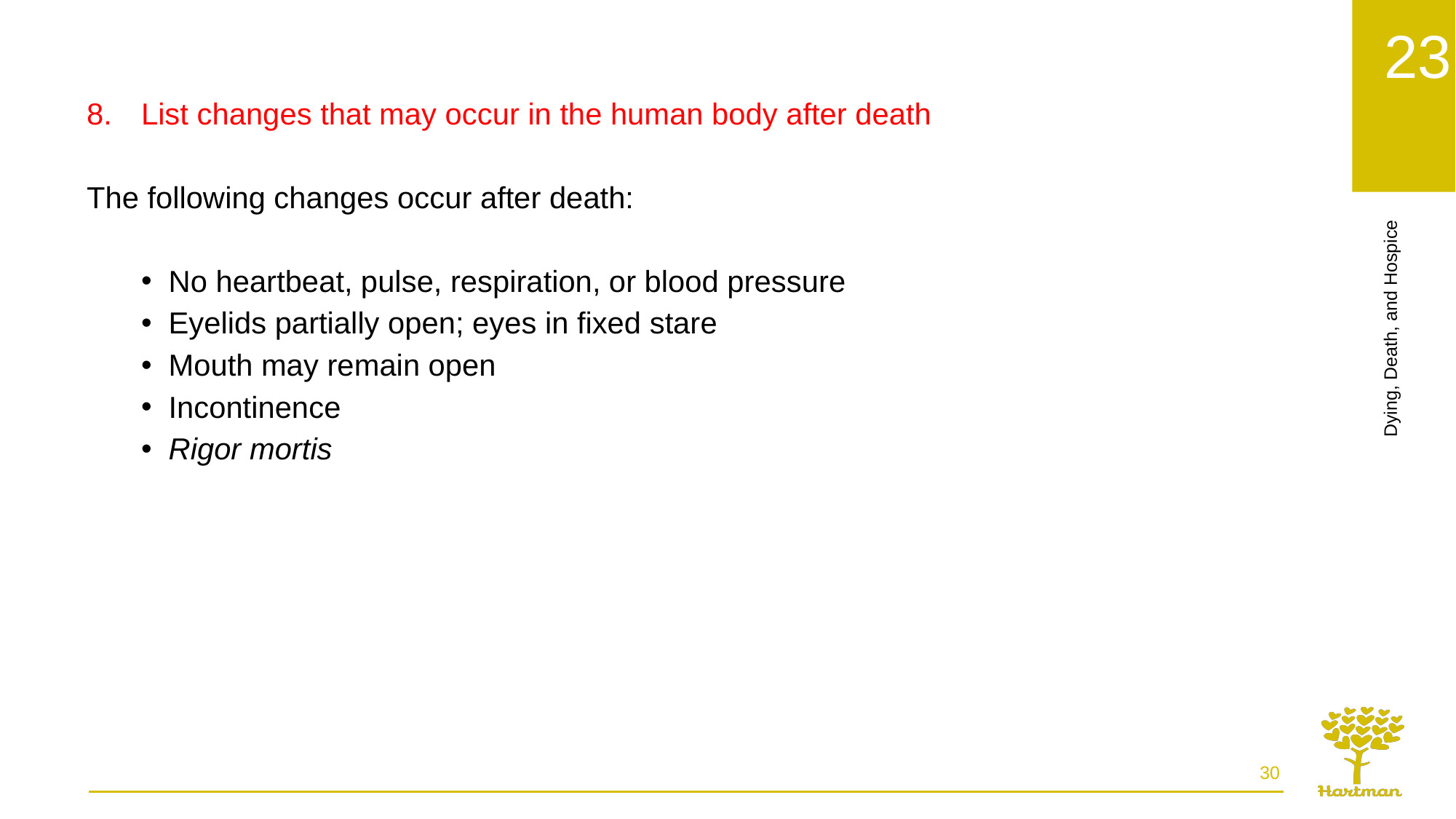

List changes that may occur in the human body after death

The following changes occur after death:

No heartbeat, pulse, respiration, or blood pressure
Eyelids partially open; eyes in fixed stare
Mouth may remain open
Incontinence
Rigor mortis

30